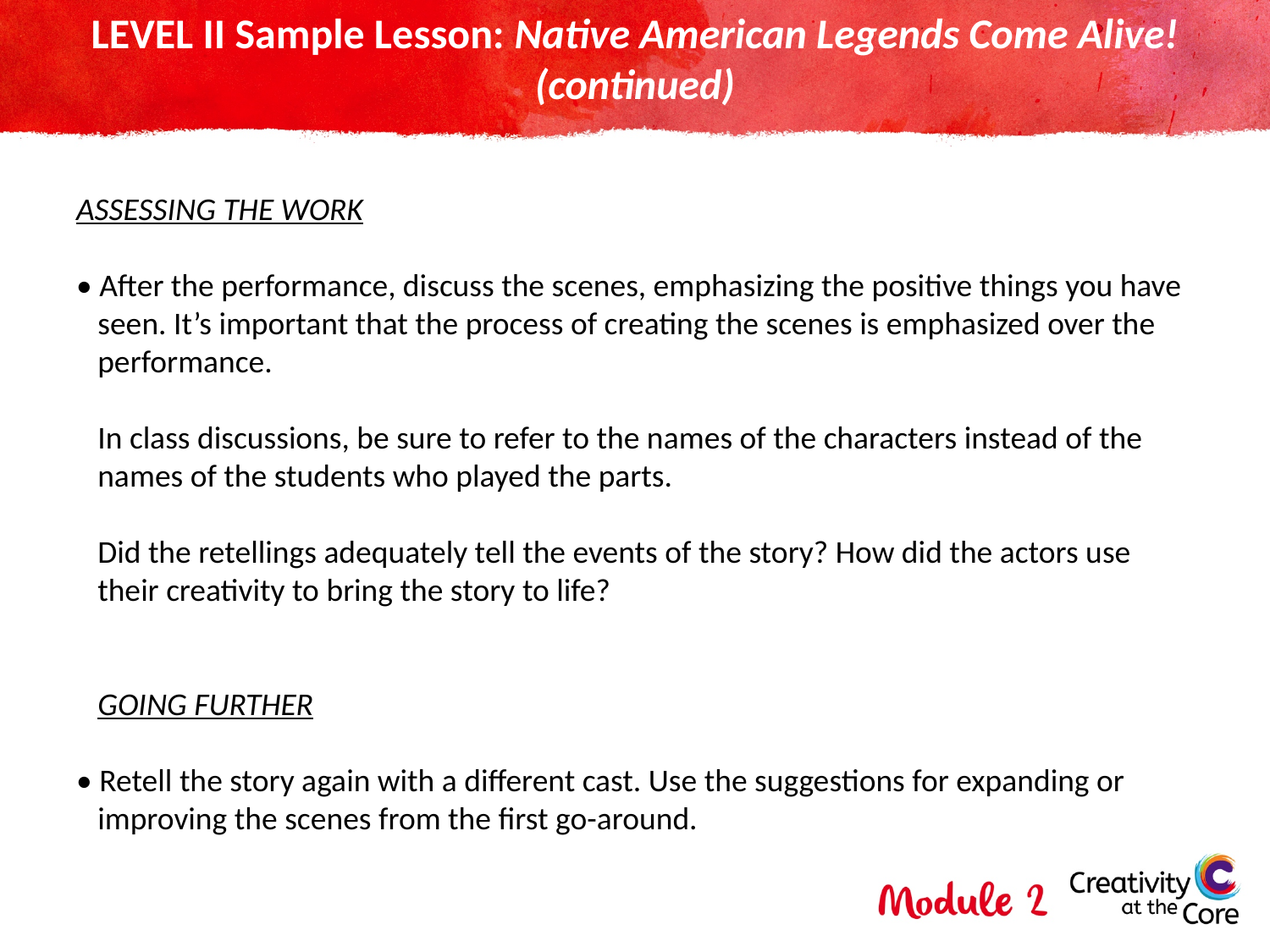

# LEVEL II Sample Lesson: Native American Legends Come Alive! (continued)

ASSESSING THE WORK

• After the performance, discuss the scenes, emphasizing the positive things you have
   seen. It’s important that the process of creating the scenes is emphasized over the
   performance.

   In class discussions, be sure to refer to the names of the characters instead of the
   names of the students who played the parts.

   Did the retellings adequately tell the events of the story? How did the actors use
   their creativity to bring the story to life?

   GOING FURTHER

• Retell the story again with a different cast. Use the suggestions for expanding or
   improving the scenes from the first go-around.